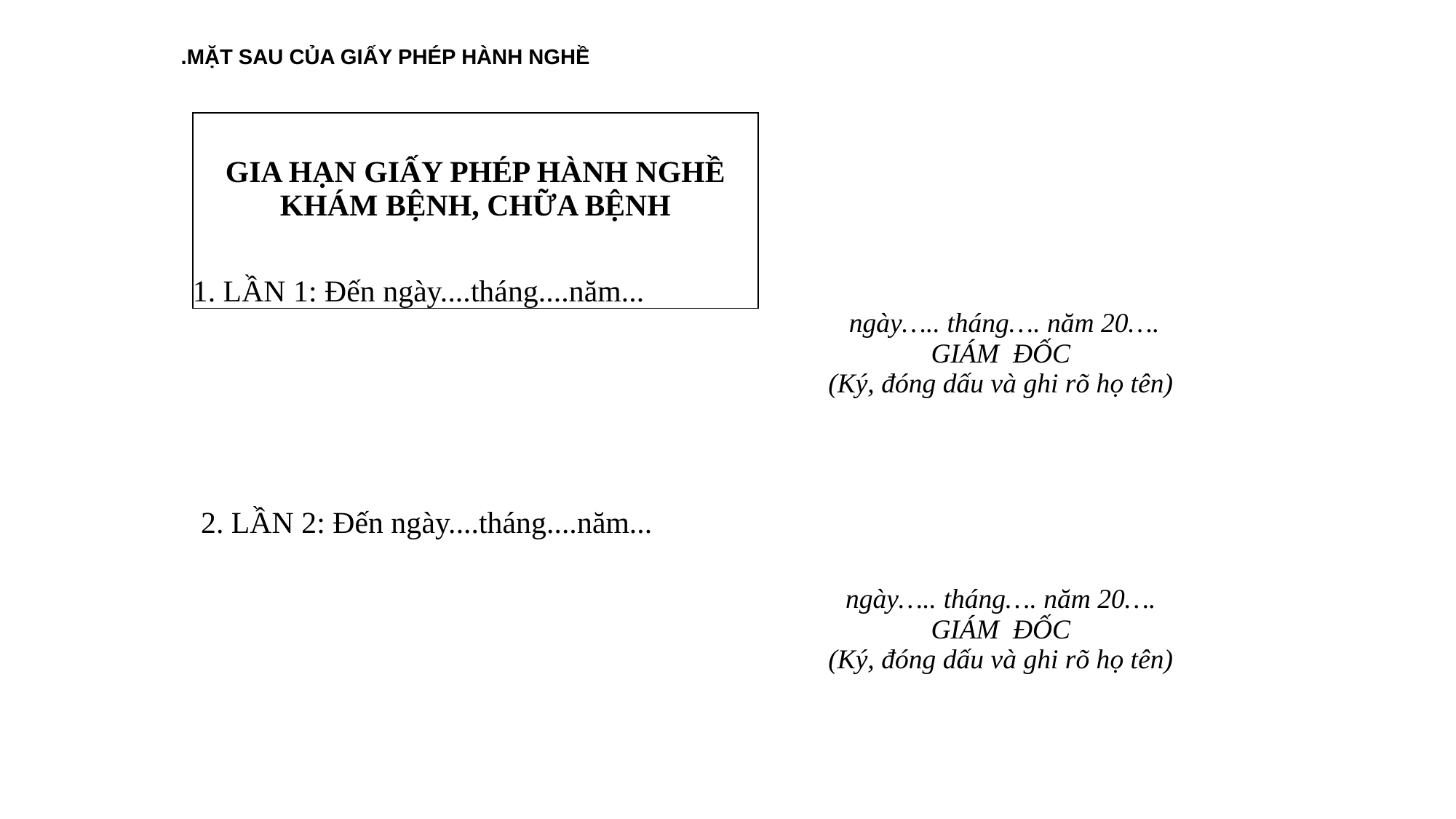

.MẶT SAU CỦA GIẤY PHÉP HÀNH NGHỀ
| GIA HẠN GIẤY PHÉP HÀNH NGHỀ KHÁM BỆNH, CHỮA BỆNH 1. LẦN 1: Đến ngày....tháng....năm... |  |
| --- | --- |
|  | ngày….. tháng…. năm 20…. GIÁM ĐỐC (Ký, đóng dấu và ghi rõ họ tên) |
| 2. LẦN 2: Đến ngày....tháng....năm... |  |
|  | ngày….. tháng…. năm 20…. GIÁM ĐỐC (Ký, đóng dấu và ghi rõ họ tên) |
|  |  |
|  |  |